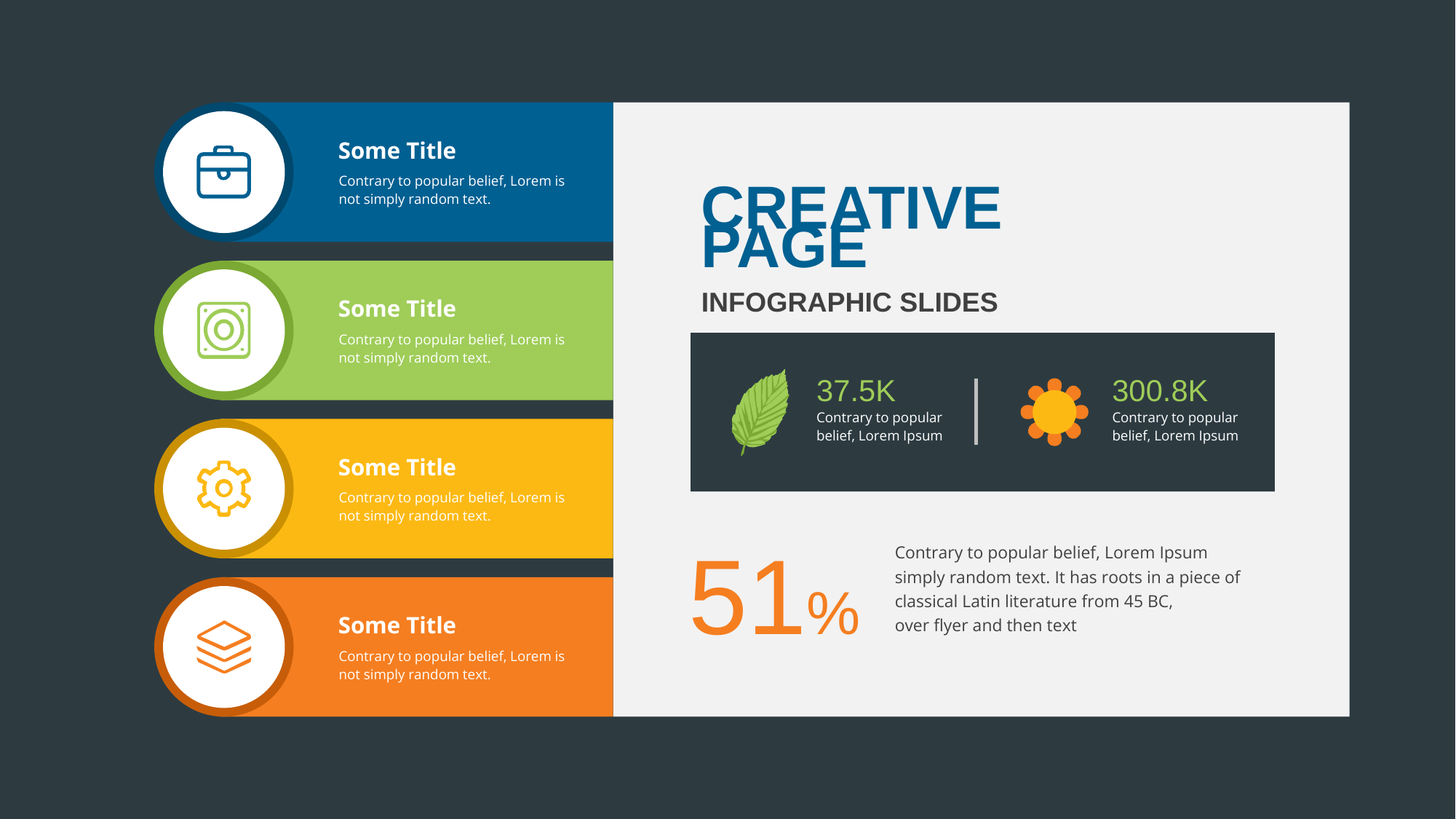

Some Title
Contrary to popular belief, Lorem is not simply random text.

CREATIVE PAGE
INFOGRAPHIC SLIDES

37.5K
Contrary to popular belief, Lorem Ipsum
300.8K
Contrary to popular belief, Lorem Ipsum

51%
Contrary to popular belief, Lorem Ipsum
simply random text. It has roots in a piece of classical Latin literature from 45 BC,
over flyer and then text

Some Title
Contrary to popular belief, Lorem is not simply random text.

Some Title
Contrary to popular belief, Lorem is not simply random text.

Some Title
Contrary to popular belief, Lorem is not simply random text.